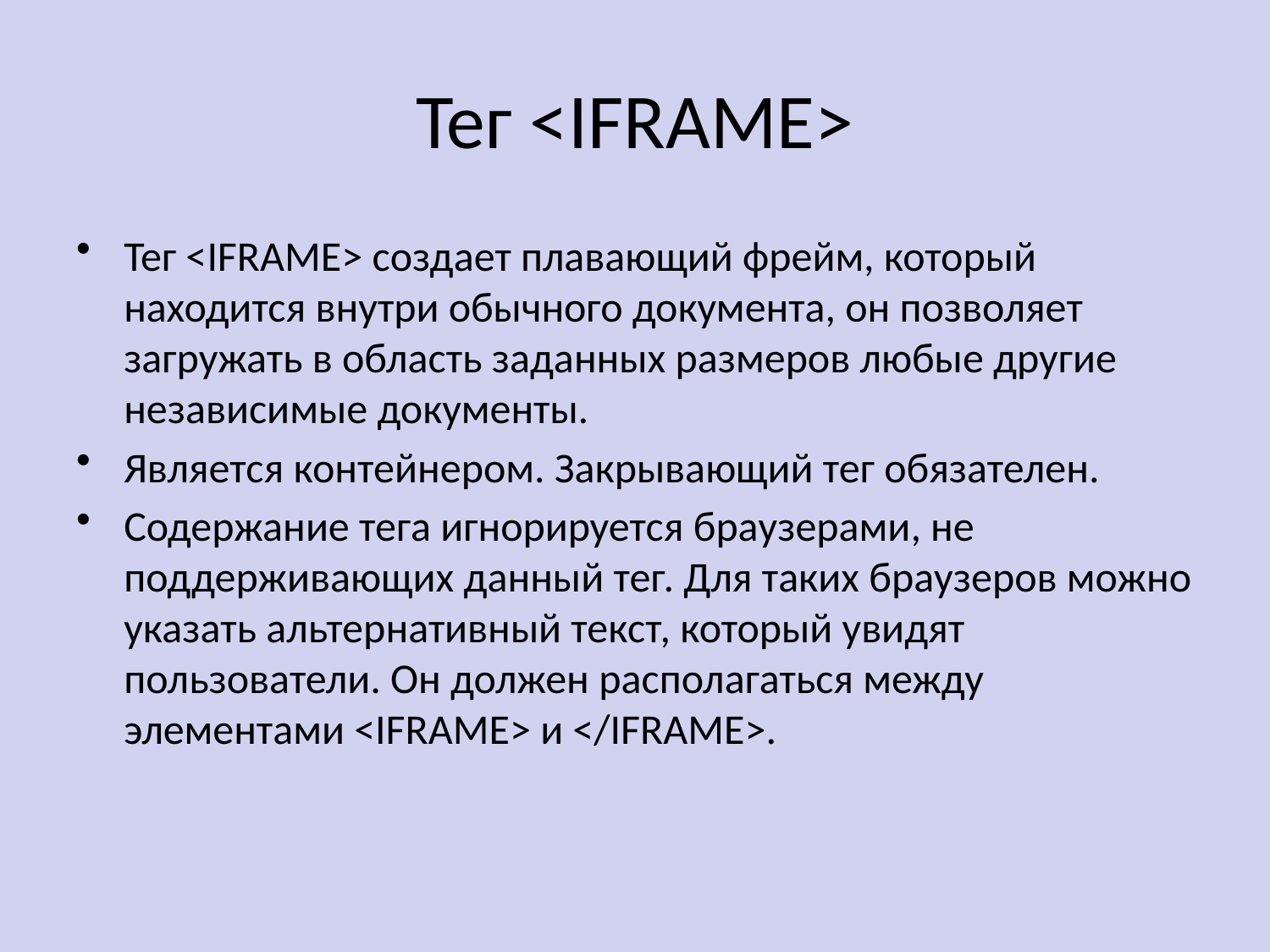

# Тег <IFRAME>
Тег <IFRAME> создает плавающий фрейм, который находится внутри обычного документа, он позволяет загружать в область заданных размеров любые другие независимые документы.
Является контейнером. Закрывающий тег обязателен.
Содержание тега игнорируется браузерами, не поддерживающих данный тег. Для таких браузеров можно указать альтернативный текст, который увидят пользователи. Он должен располагаться между элементами <IFRAME> и </IFRAME>.